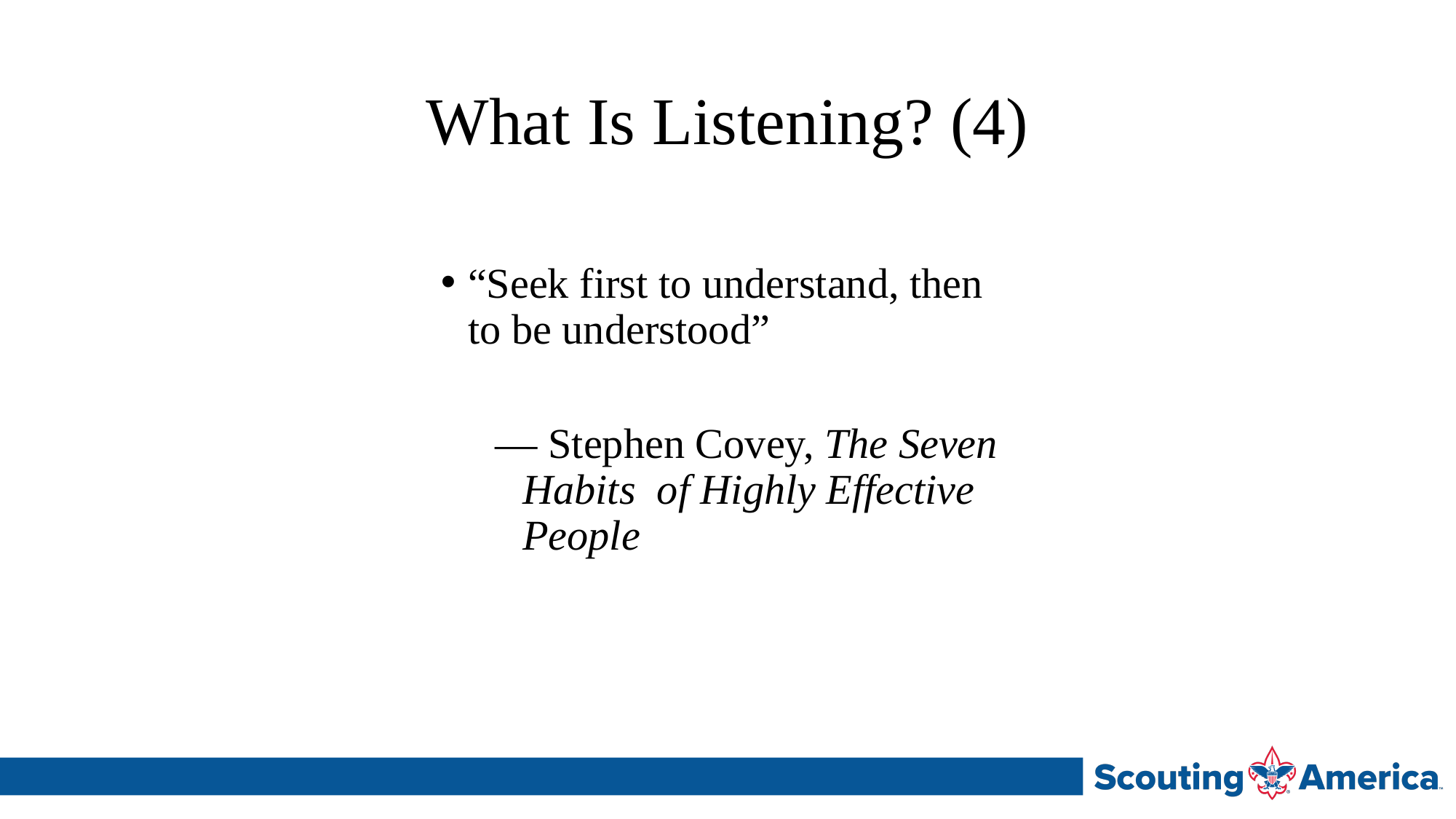

# What Is Listening? (4)
“Seek first to understand, then to be understood”

― Stephen Covey, The Seven Habits  of Highly Effective People